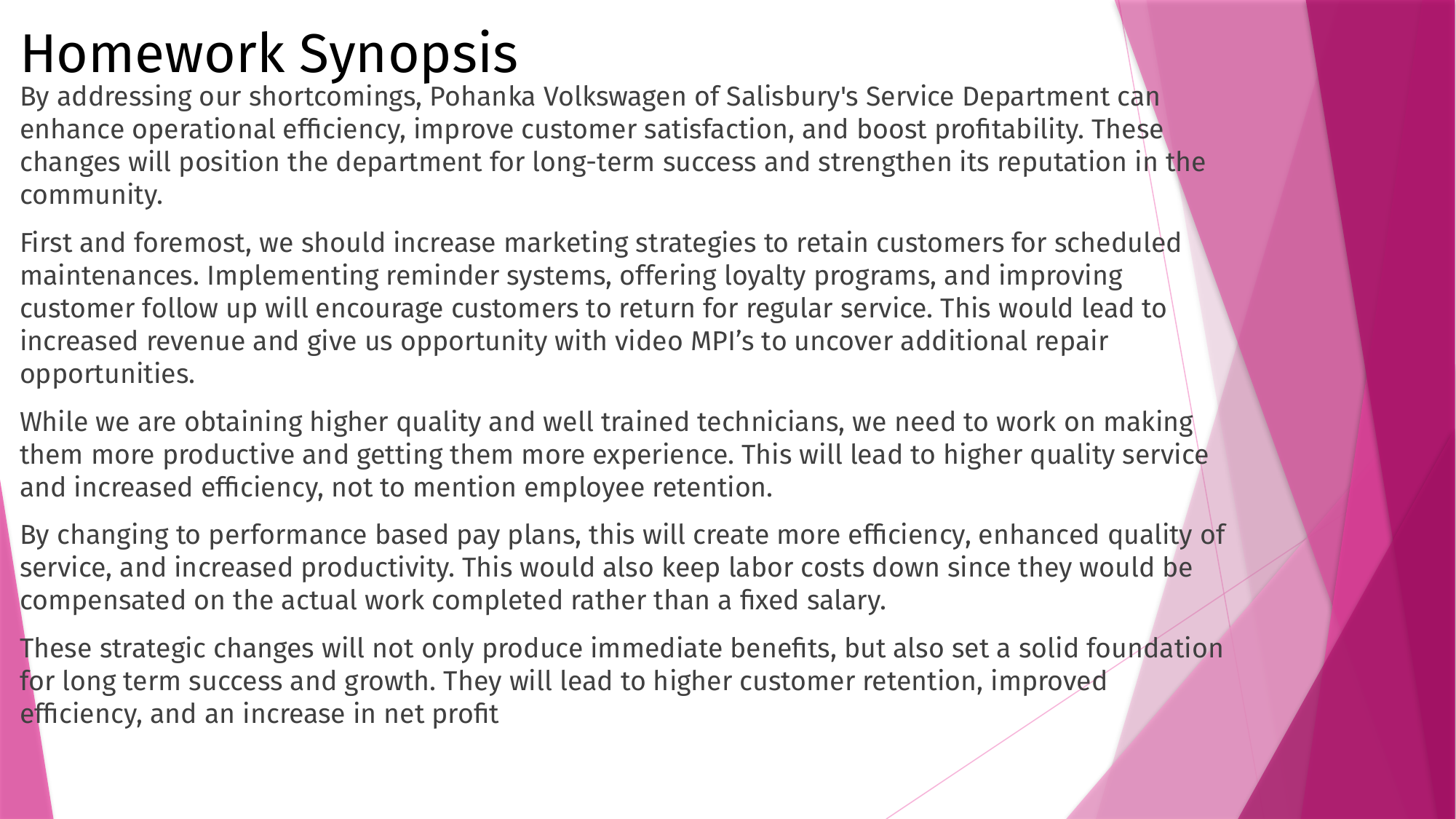

# Homework Synopsis
By addressing our shortcomings, Pohanka Volkswagen of Salisbury's Service Department can enhance operational efficiency, improve customer satisfaction, and boost profitability. These changes will position the department for long-term success and strengthen its reputation in the community.
First and foremost, we should increase marketing strategies to retain customers for scheduled maintenances. Implementing reminder systems, offering loyalty programs, and improving customer follow up will encourage customers to return for regular service. This would lead to increased revenue and give us opportunity with video MPI’s to uncover additional repair opportunities.
While we are obtaining higher quality and well trained technicians, we need to work on making them more productive and getting them more experience. This will lead to higher quality service and increased efficiency, not to mention employee retention.
By changing to performance based pay plans, this will create more efficiency, enhanced quality of service, and increased productivity. This would also keep labor costs down since they would be compensated on the actual work completed rather than a fixed salary.
These strategic changes will not only produce immediate benefits, but also set a solid foundation for long term success and growth. They will lead to higher customer retention, improved efficiency, and an increase in net profit